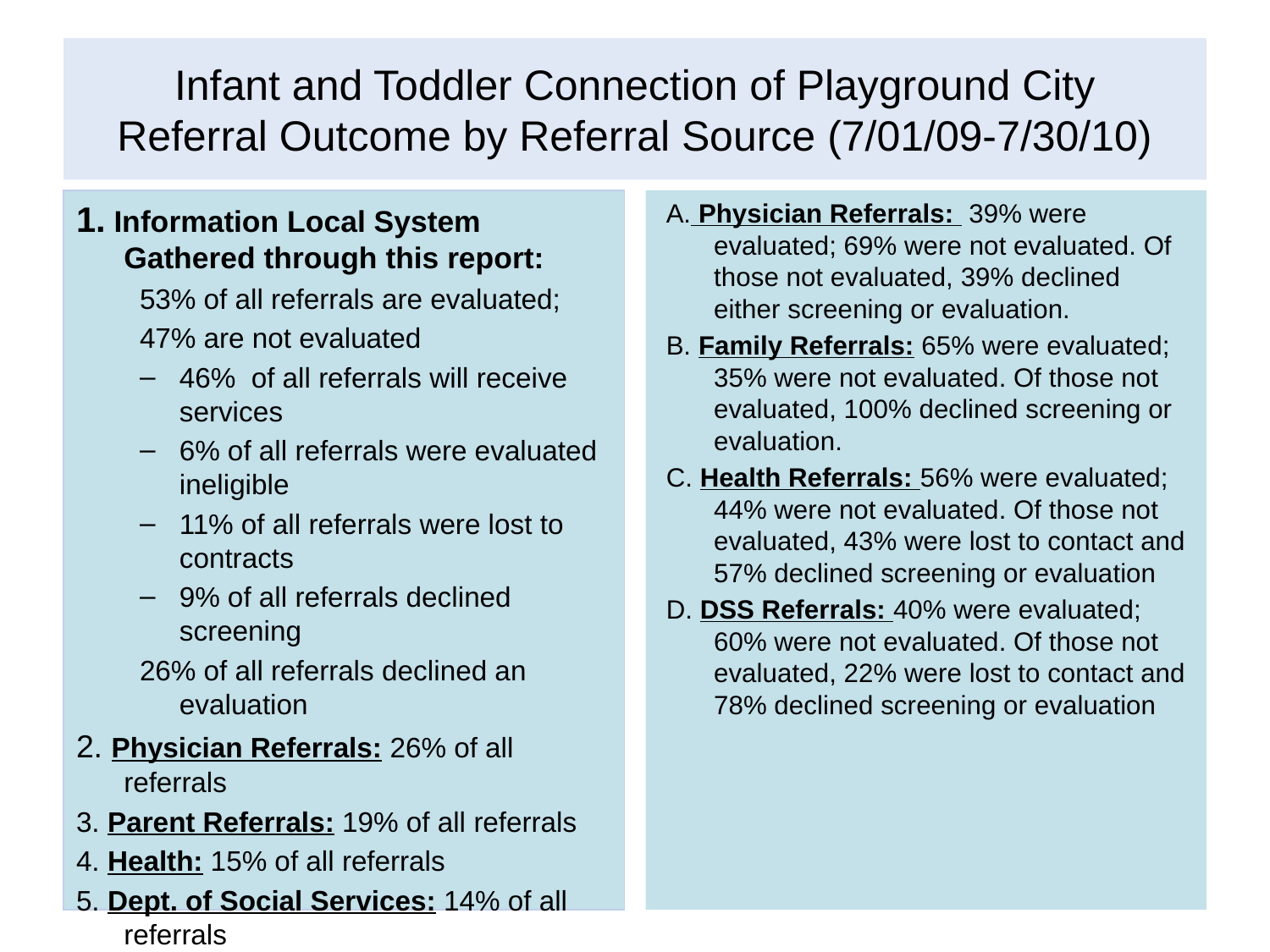

# Infant and Toddler Connection of Playground City Referral Outcome by Referral Source (7/01/09-7/30/10)
1. Information Local System Gathered through this report:
53% of all referrals are evaluated;
47% are not evaluated
46%  of all referrals will receive services
6% of all referrals were evaluated ineligible
11% of all referrals were lost to contracts
9% of all referrals declined screening
26% of all referrals declined an evaluation
2. Physician Referrals: 26% of all referrals
3. Parent Referrals: 19% of all referrals
4. Health: 15% of all referrals
5. Dept. of Social Services: 14% of all referrals

A. Physician Referrals:  39% were evaluated; 69% were not evaluated. Of those not evaluated, 39% declined either screening or evaluation.
B. Family Referrals: 65% were evaluated; 35% were not evaluated. Of those not evaluated, 100% declined screening or evaluation.
C. Health Referrals: 56% were evaluated; 44% were not evaluated. Of those not evaluated, 43% were lost to contact and 57% declined screening or evaluation
D. DSS Referrals: 40% were evaluated; 60% were not evaluated. Of those not evaluated, 22% were lost to contact and 78% declined screening or evaluation